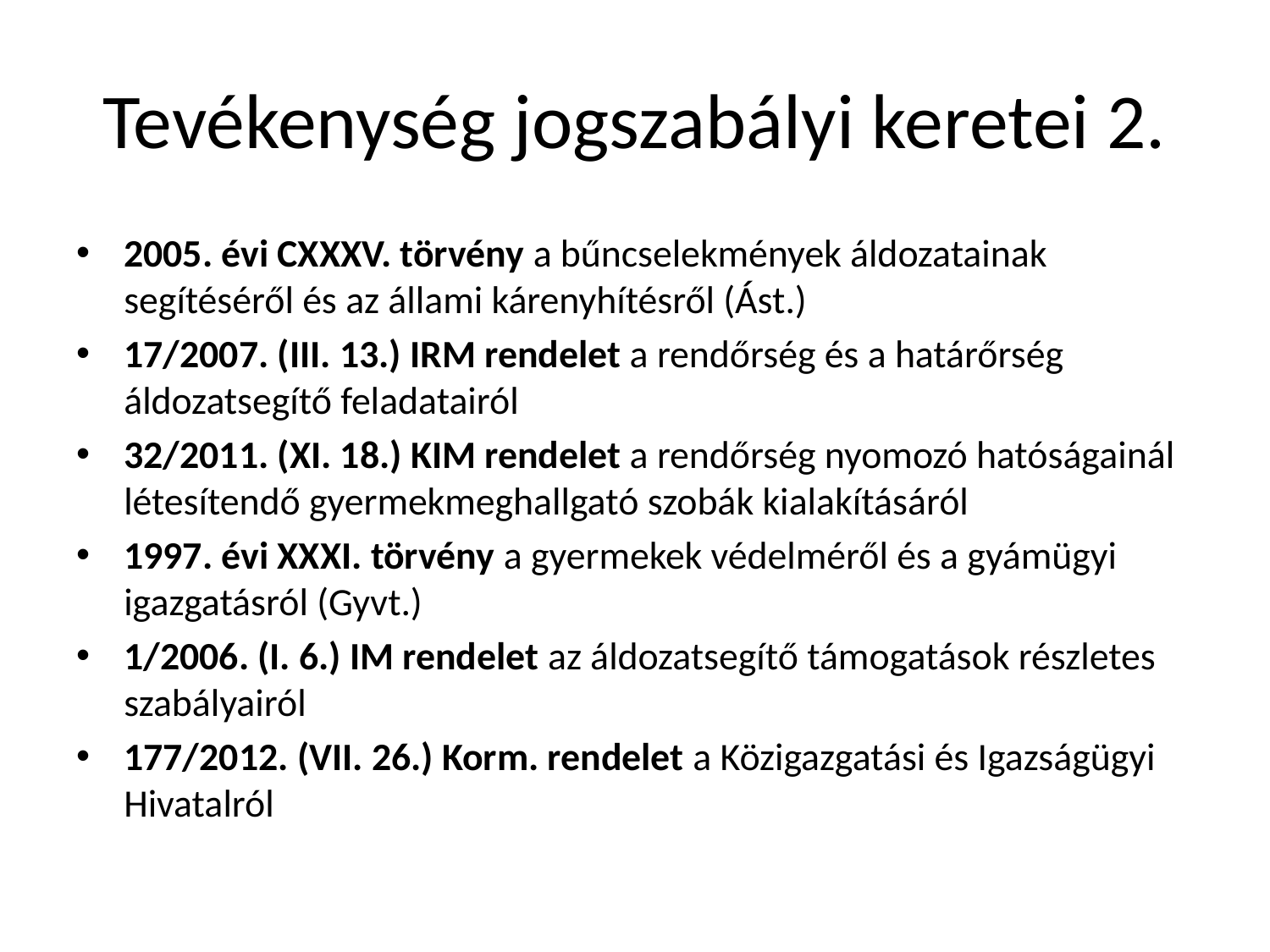

# Tevékenység jogszabályi keretei 2.
2005. évi CXXXV. törvény a bűncselekmények áldozatainak segítéséről és az állami kárenyhítésről (Ást.)
17/2007. (III. 13.) IRM rendelet a rendőrség és a határőrség áldozatsegítő feladatairól
32/2011. (XI. 18.) KIM rendelet a rendőrség nyomozó hatóságainál létesítendő gyermekmeghallgató szobák kialakításáról
1997. évi XXXI. törvény a gyermekek védelméről és a gyámügyi igazgatásról (Gyvt.)
1/2006. (I. 6.) IM rendelet az áldozatsegítő támogatások részletes szabályairól
177/2012. (VII. 26.) Korm. rendelet a Közigazgatási és Igazságügyi Hivatalról